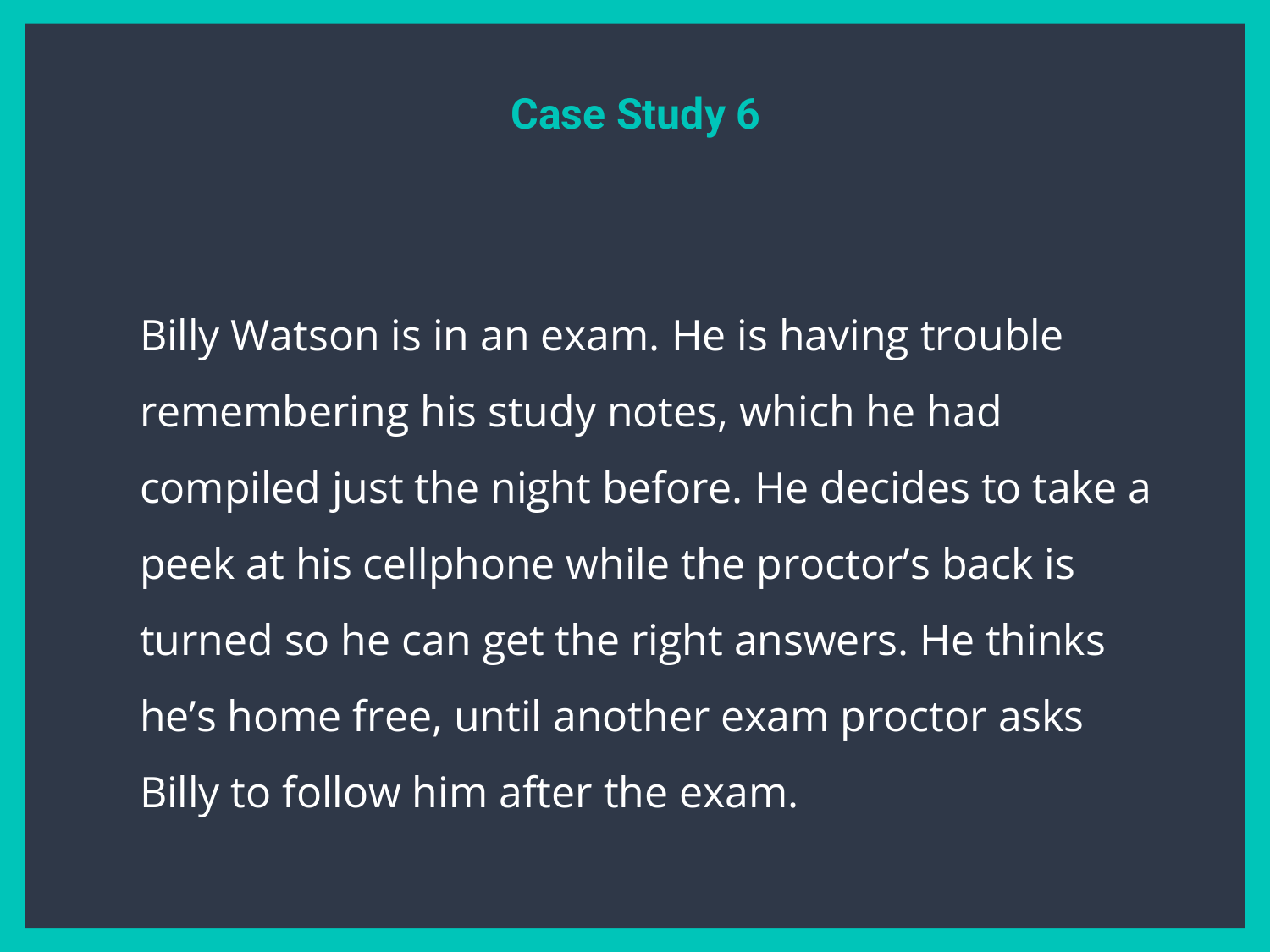

Case Study 6
Billy Watson is in an exam. He is having trouble remembering his study notes, which he had compiled just the night before. He decides to take a peek at his cellphone while the proctor’s back is turned so he can get the right answers. He thinks he’s home free, until another exam proctor asks Billy to follow him after the exam.